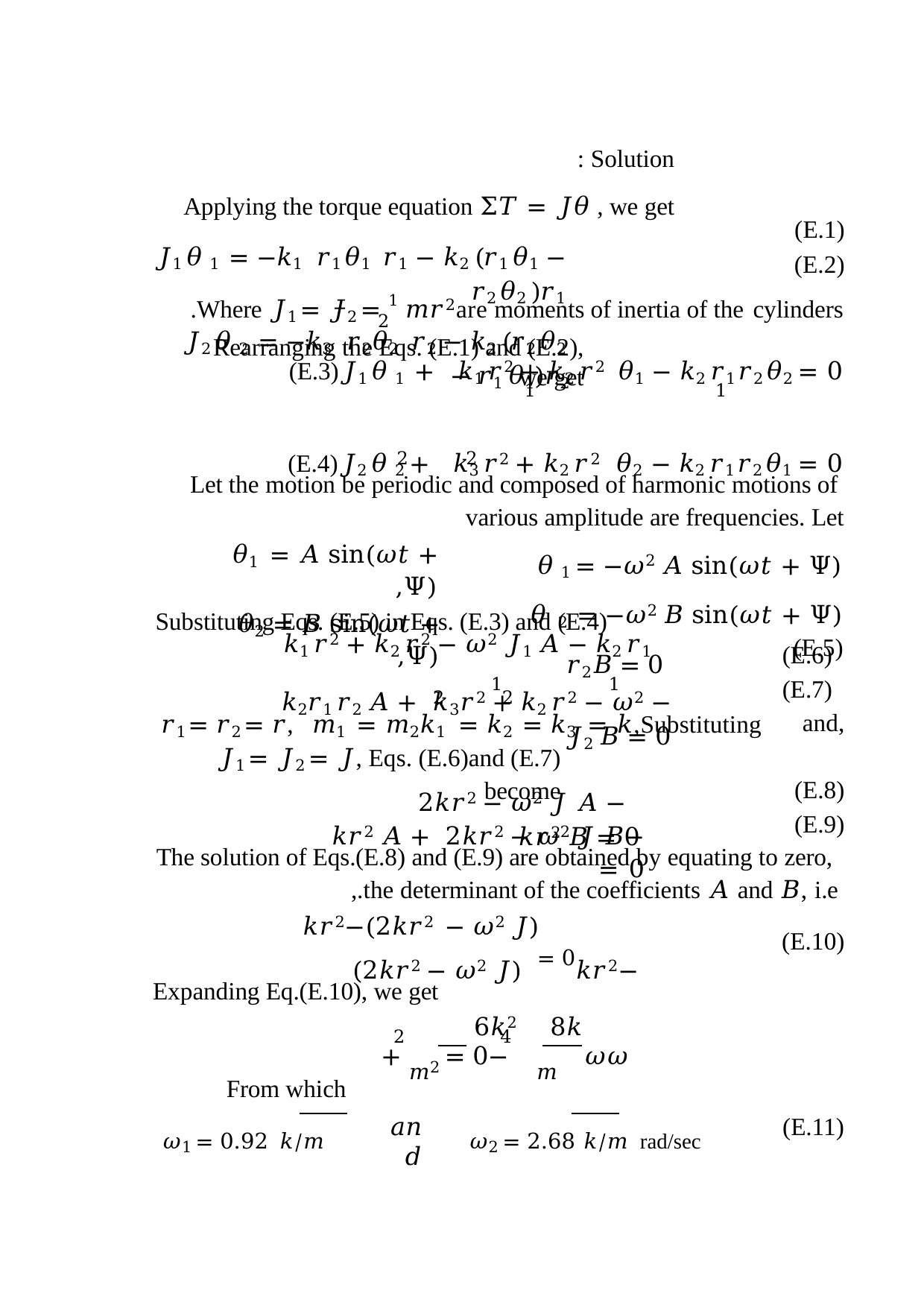

Solution :
Applying the torque equation Σ𝑇 = 𝐽𝜃 , we get
𝐽1 𝜃 1  = −𝑘1   𝑟1 𝜃1   𝑟1   − 𝑘2 (𝑟1 𝜃1  − 𝑟2 𝜃2 )𝑟1
𝐽2 𝜃 2  = −𝑘3   𝑟2𝜃2   𝑟2  − 𝑘2 (𝑟2 𝜃2  − 𝑟1 𝜃1)𝑟2
(E.1)
(E.2)
Where 𝐽1 = 𝐽2 = 1 𝑚𝑟2are moments of inertia of the cylinders.

2
Rearranging the Eqs. (E.1) and (E.2), we get
𝐽1 𝜃 1  +  𝑘1 𝑟2 + 𝑘2 𝑟2  𝜃1  − 𝑘2 𝑟1 𝑟2 𝜃2 = 0	(E.3)
1	1
𝐽2 𝜃 2 +  𝑘3 𝑟2 + 𝑘2 𝑟2  𝜃2  − 𝑘2 𝑟1 𝑟2 𝜃1 = 0	(E.4)
2	2
Let the motion be periodic and composed of harmonic motions of  various amplitude are frequencies. Let
𝜃1   = 𝐴 sin(𝜔𝑡 + Ψ),
𝜃2  = 𝐵 sin(𝜔𝑡 + Ψ),
𝜃 1 = −𝜔2 𝐴 sin(𝜔𝑡 + Ψ)
𝜃  2  = −𝜔2 𝐵 sin(𝜔𝑡 + Ψ)	(E.5)
Substituting Eqs. (E.5) in Eqs. (E.3) and (E.4)
(E.6)
(E.7)
,	and
 𝑘1 𝑟2 + 𝑘2 𝑟2 − 𝜔2 𝐽1 𝐴 − 𝑘2 𝑟1 𝑟2𝐵 = 0
1	1
− 𝑘2𝑟1 𝑟2 𝐴 + 𝑘3𝑟2 + 𝑘2 𝑟2 − 𝜔2 𝐽2 𝐵 = 0
2	2
Substituting	𝑘1   = 𝑘2  = 𝑘3  = 𝑘,	𝑚1  = 𝑚2	,	𝑟1 = 𝑟2 = 𝑟
𝐽1 = 𝐽2 = 𝐽, Eqs. (E.6)and (E.7) become
(E.8)
(E.9)
 2𝑘𝑟2 − 𝜔2 𝐽 𝐴 − 𝑘𝑟2 𝐵 = 0
−𝑘𝑟2 𝐴 + 2𝑘𝑟2 − 𝜔2 𝐽 𝐵 = 0
The solution of Eqs.(E.8) and (E.9) are obtained by equating to zero,  the determinant of the coefficients 𝐴 and 𝐵, i.e.,
(2𝑘𝑟2  − 𝜔2 𝐽)	−𝑘𝑟2

(E.10)
−𝑘𝑟2	(2𝑘𝑟2 − 𝜔2 𝐽) = 0
Expanding Eq.(E.10), we get
8𝑘	6𝑘2
4	2
𝜔	−   𝑚   𝜔	+ 𝑚2 = 0

From which
𝜔1 = 0.92 𝑘/𝑚
𝑎𝑛𝑑
(E.11)
𝜔2 = 2.68 𝑘/𝑚 rad/sec